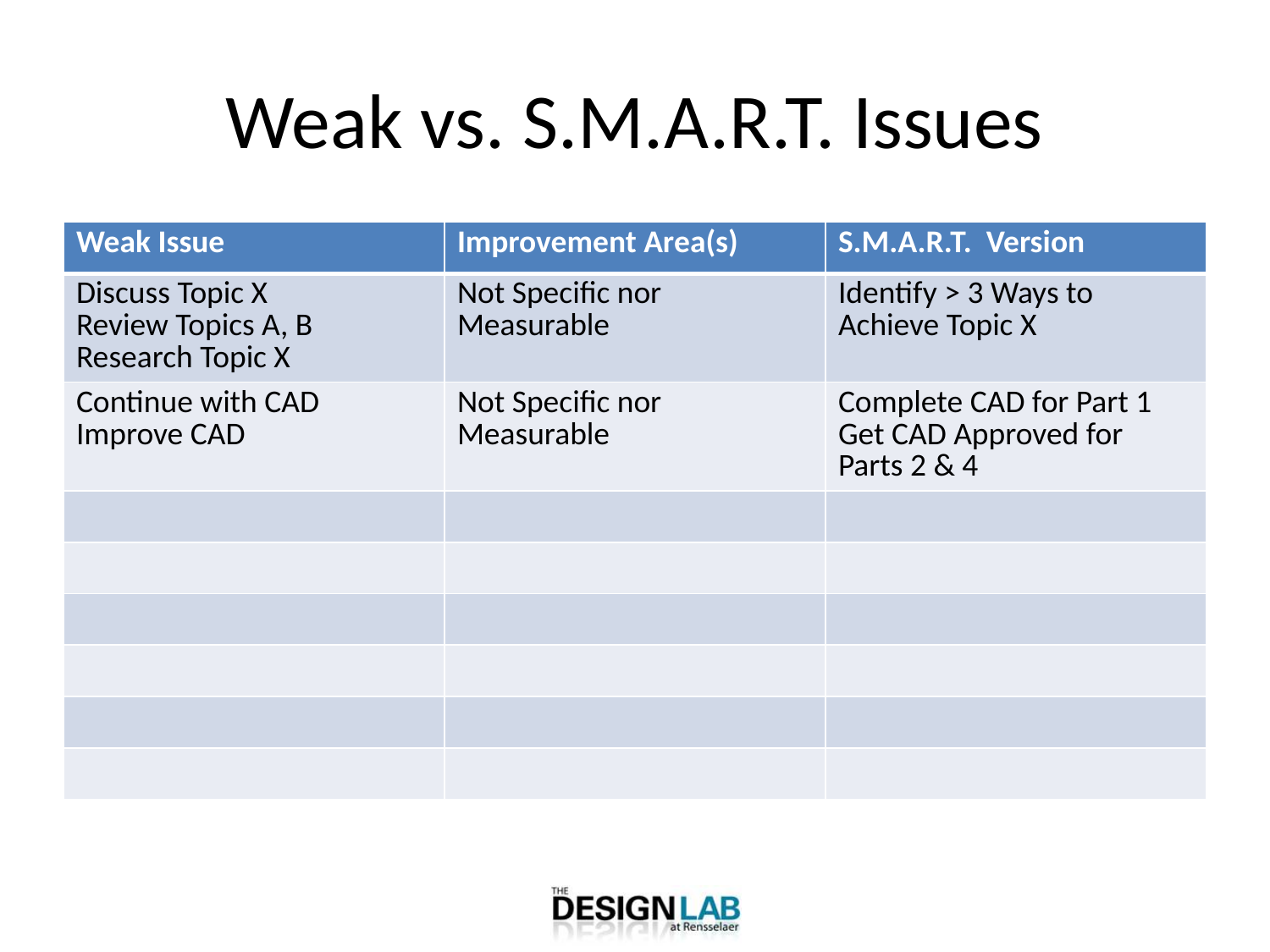

# Weak vs. S.M.A.R.T. Issues
| Weak Issue | Improvement Area(s) | S.M.A.R.T. Version |
| --- | --- | --- |
| Discuss Topic X Review Topics A, B Research Topic X | Not Specific nor Measurable | Identify > 3 Ways to Achieve Topic X |
| Continue with CAD Improve CAD | Not Specific nor Measurable | Complete CAD for Part 1 Get CAD Approved for Parts 2 & 4 |
|  |  |  |
|  |  |  |
|  |  |  |
|  |  |  |
|  |  |  |
|  |  |  |